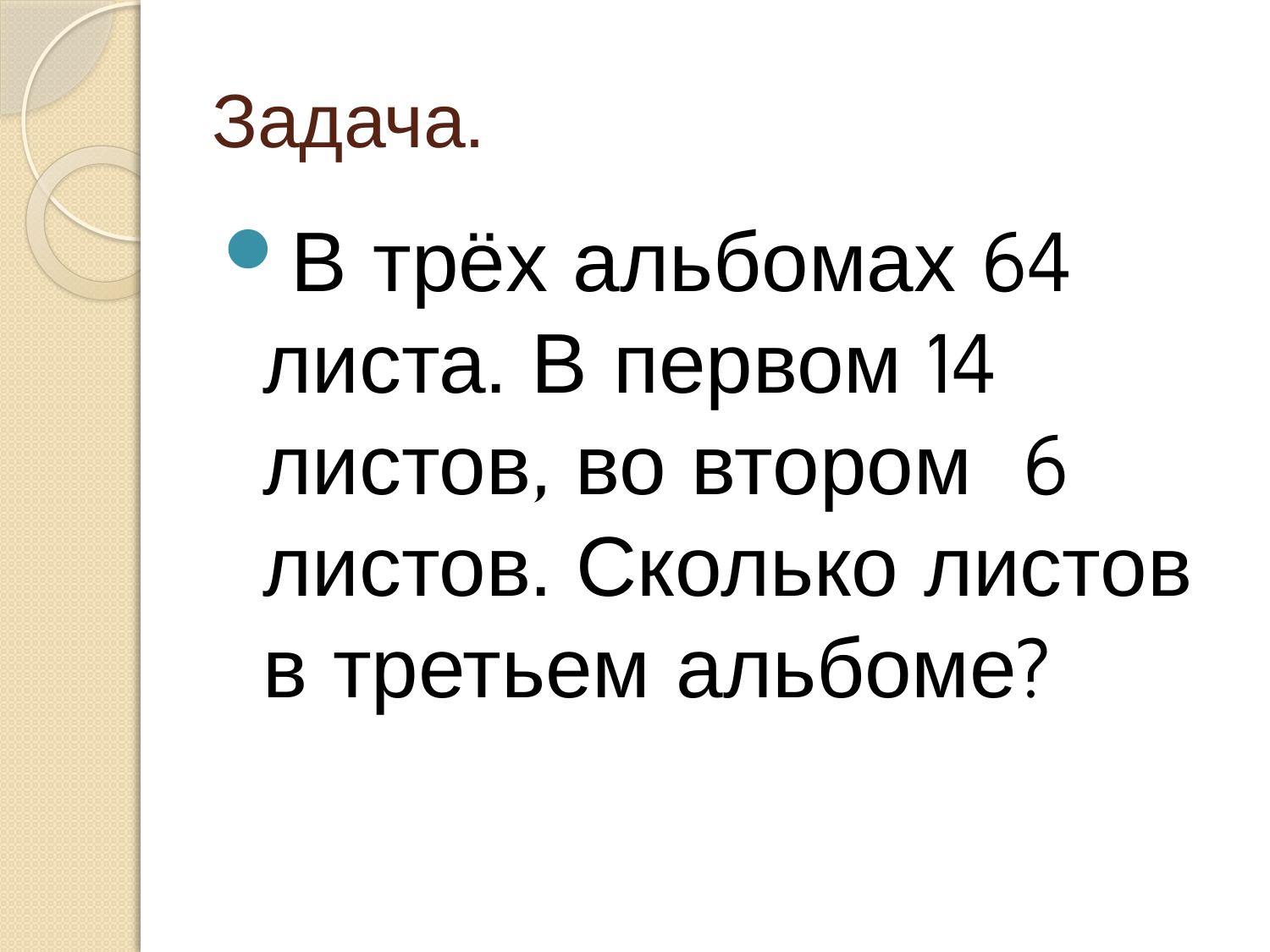

# Задача.
В трёх альбомах 64 листа. В первом 14 листов, во втором  6 листов. Сколько листов в третьем альбоме?